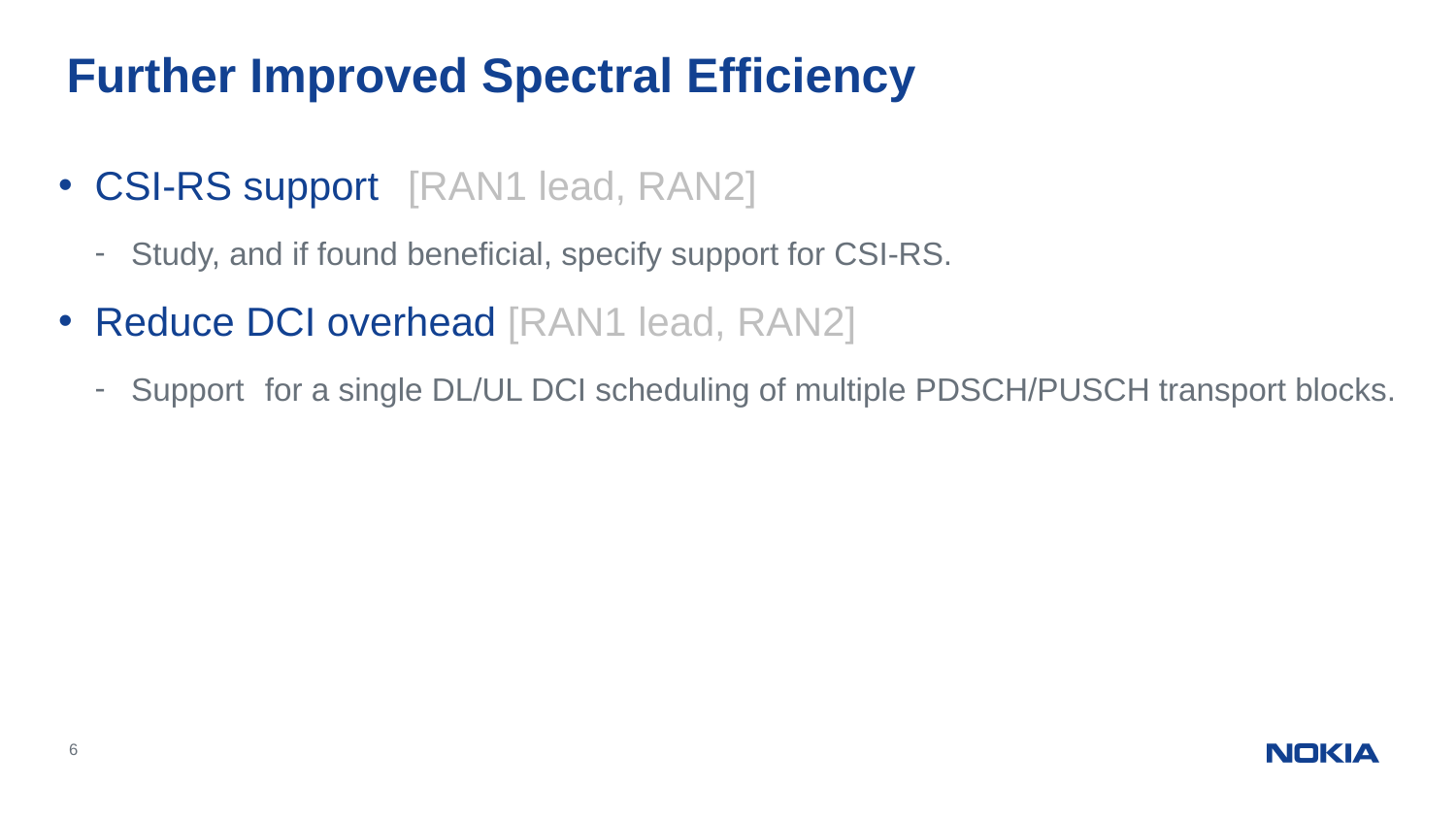

# Further Improved Spectral Efficiency
CSI-RS support   [RAN1 lead, RAN2]
Study, and if found beneficial, specify support for CSI-RS.
Reduce DCI overhead [RAN1 lead, RAN2]
Support   for a single DL/UL DCI scheduling of multiple PDSCH/PUSCH transport blocks.